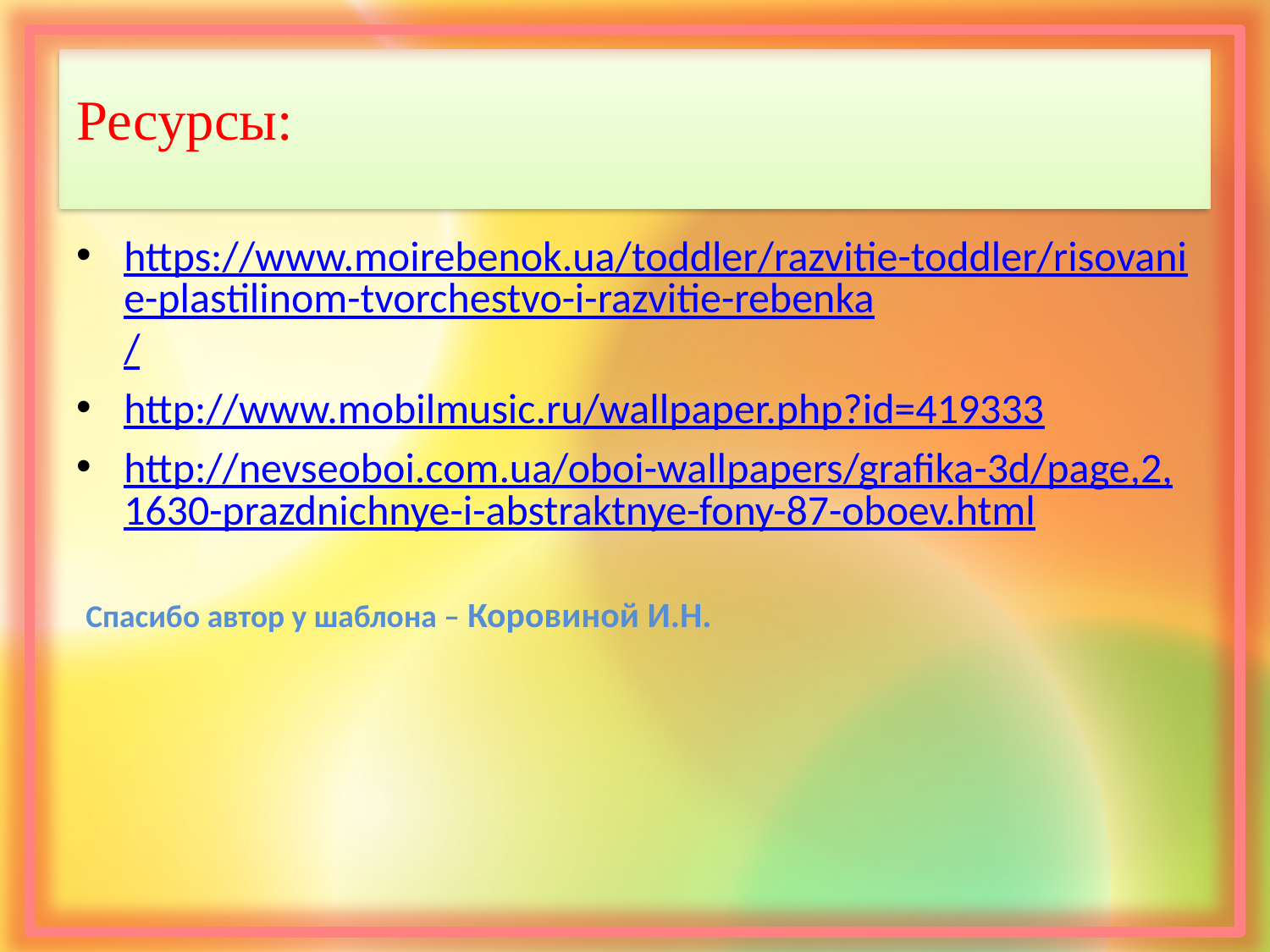

# Ресурсы:
https://www.moirebenok.ua/toddler/razvitie-toddler/risovanie-plastilinom-tvorchestvo-i-razvitie-rebenka/
http://www.mobilmusic.ru/wallpaper.php?id=419333
http://nevseoboi.com.ua/oboi-wallpapers/grafika-3d/page,2,1630-prazdnichnye-i-abstraktnye-fony-87-oboev.html

Спасибо автор у шаблона – Коровиной И.Н.